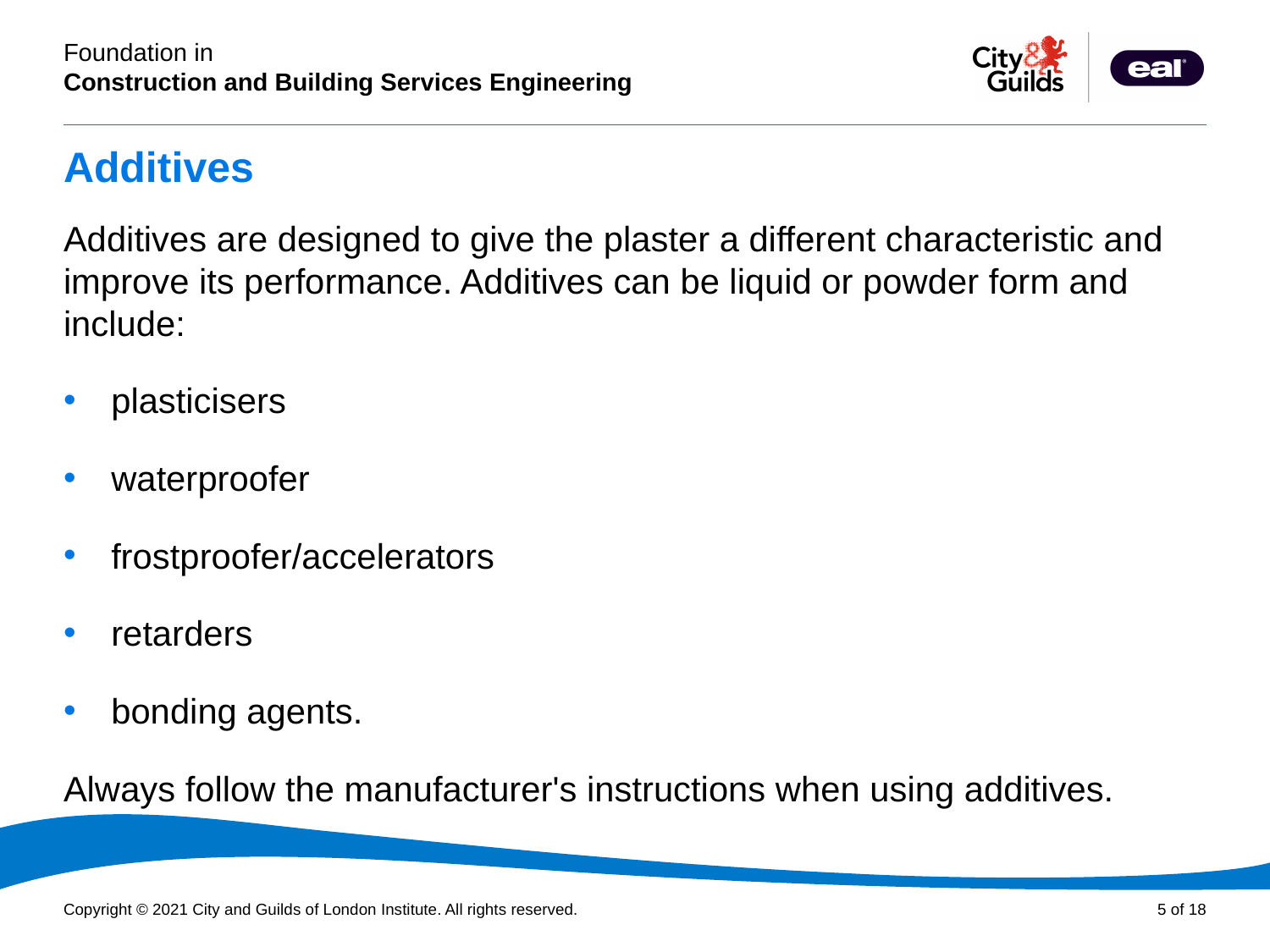

# Additives
Additives are designed to give the plaster a different characteristic and improve its performance. Additives can be liquid or powder form and include:
plasticisers
waterproofer
frostproofer/accelerators
retarders
bonding agents.
Always follow the manufacturer's instructions when using additives.